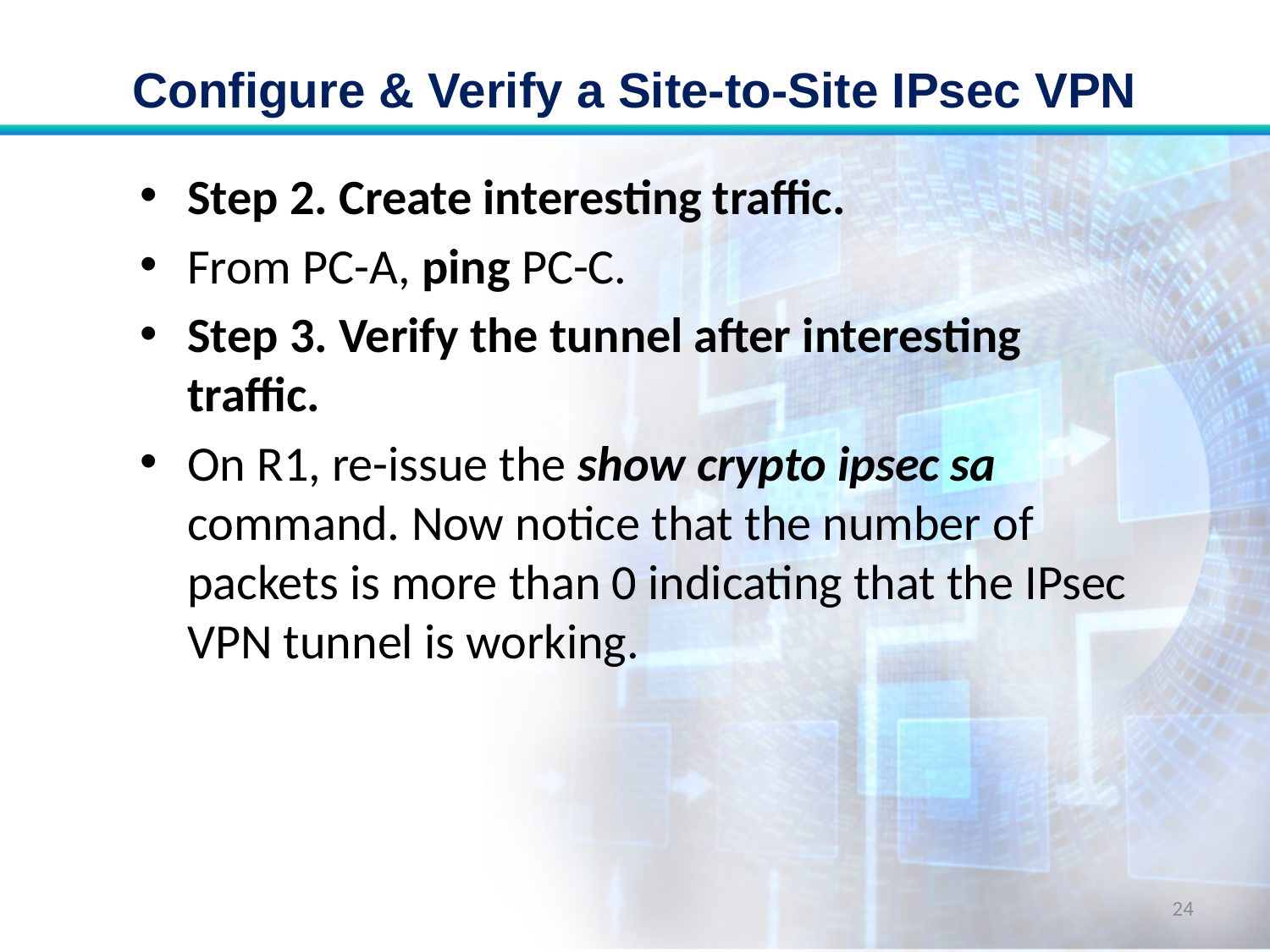

# Configure & Verify a Site-to-Site IPsec VPN
Step 2. Create interesting traffic.
From PC-A, ping PC-C.
Step 3. Verify the tunnel after interesting traffic.
On R1, re-issue the show crypto ipsec sa command. Now notice that the number of packets is more than 0 indicating that the IPsec VPN tunnel is working.
24